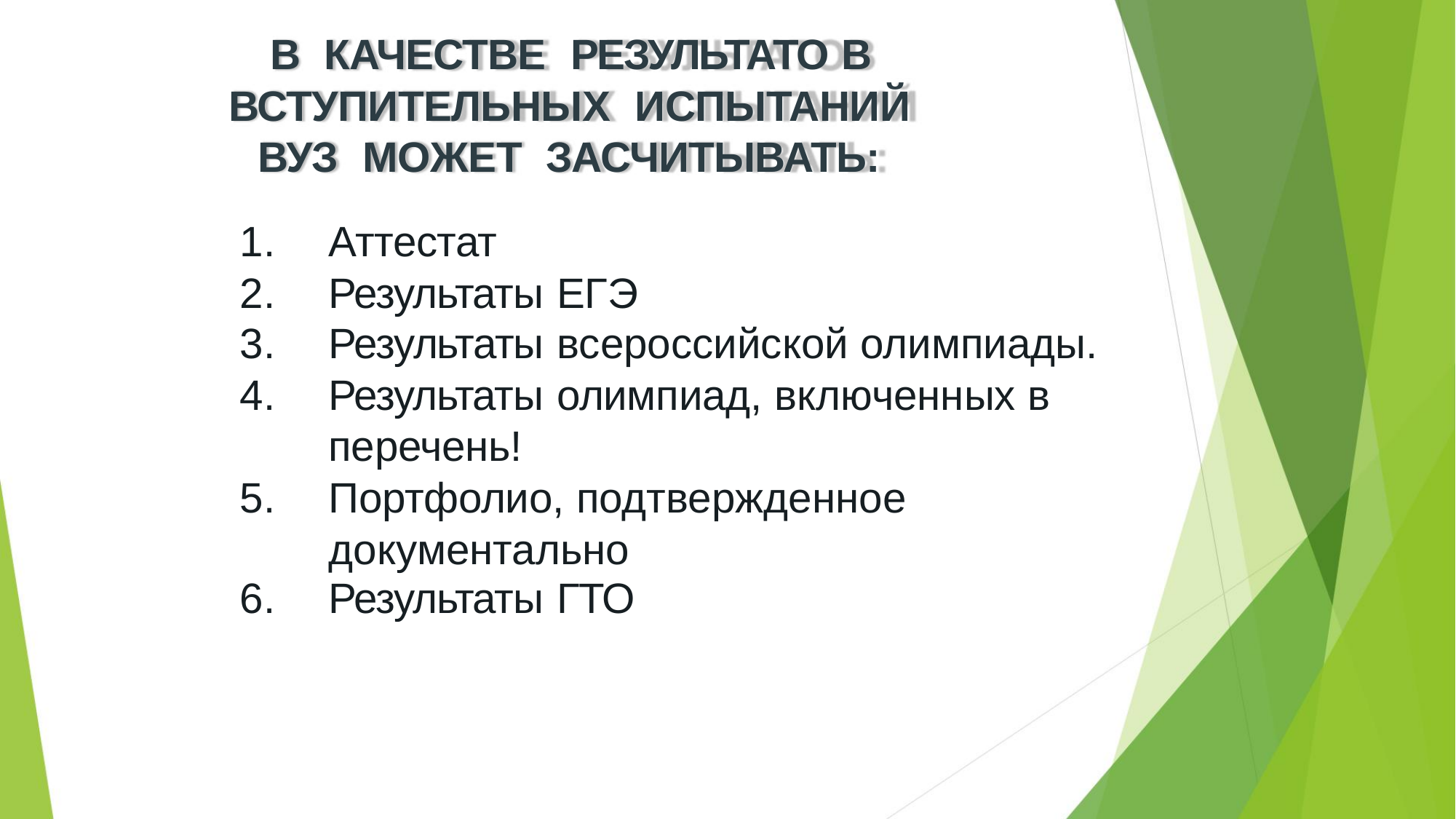

В КАЧЕСТВЕ РЕЗУЛЬТАТО В
ВСТУПИТЕЛЬНЫХ ИСПЫТАНИЙ
ВУЗ МОЖЕТ ЗАСЧИТЫВАТЬ:
1. Аттестат
2. Результаты ЕГЭ
3. Результаты всероссийской олимпиады.
4. Результаты олимпиад, включенных в
перечень!
5. Портфолио, подтвержденное
документально
6. Результаты ГТО